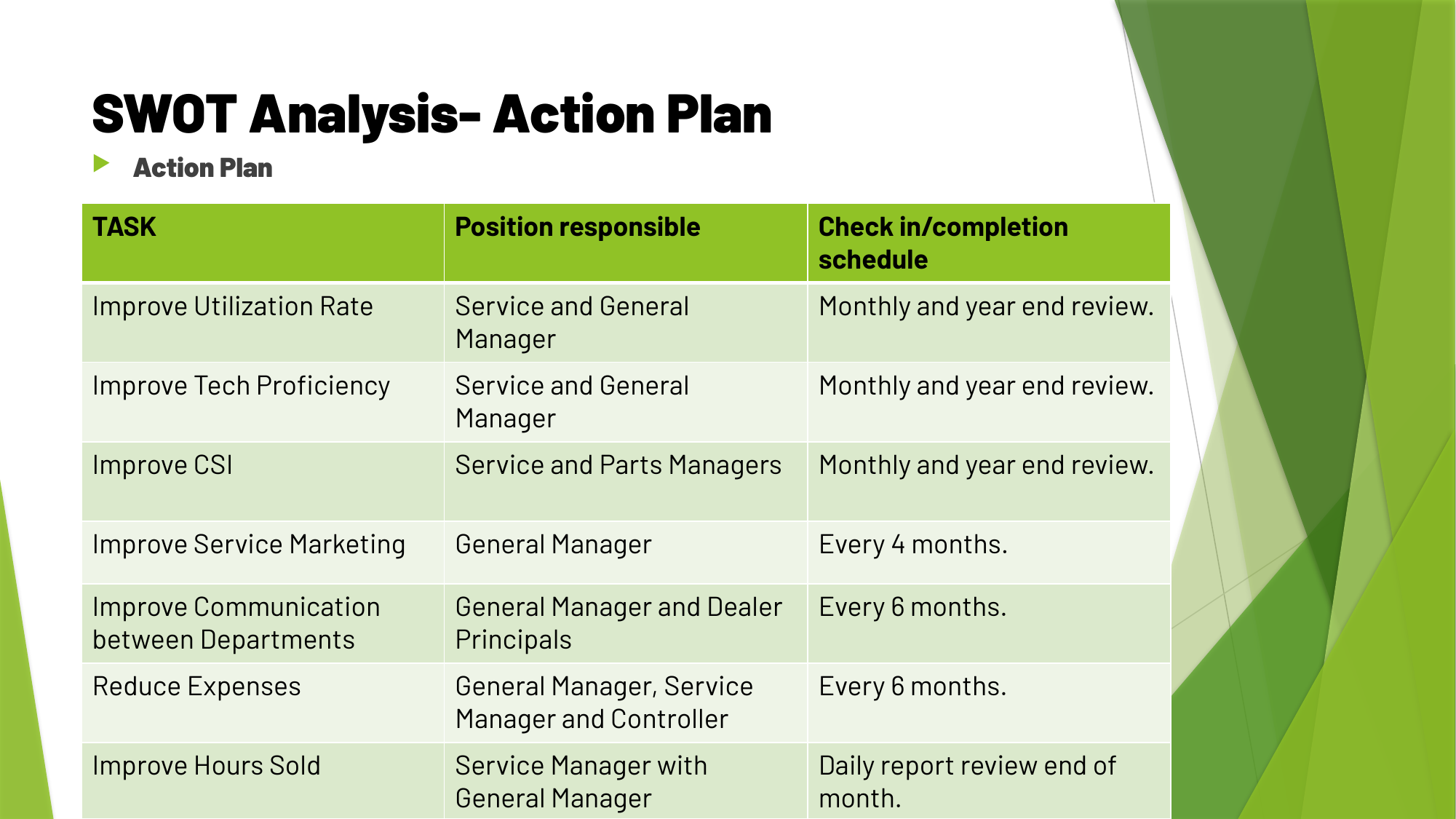

# SWOT Analysis- Action Plan
Action Plan

| TASK | Position responsible | Check in/completion schedule |
| --- | --- | --- |
| Improve Utilization Rate | Service and General Manager | Monthly and year end review. |
| Improve Tech Proficiency | Service and General Manager | Monthly and year end review. |
| Improve CSI | Service and Parts Managers | Monthly and year end review. |
| Improve Service Marketing | General Manager | Every 4 months. |
| Improve Communication between Departments | General Manager and Dealer Principals | Every 6 months. |
| Reduce Expenses | General Manager, Service Manager and Controller | Every 6 months. |
| Improve Hours Sold | Service Manager with General Manager | Daily report review end of month. |